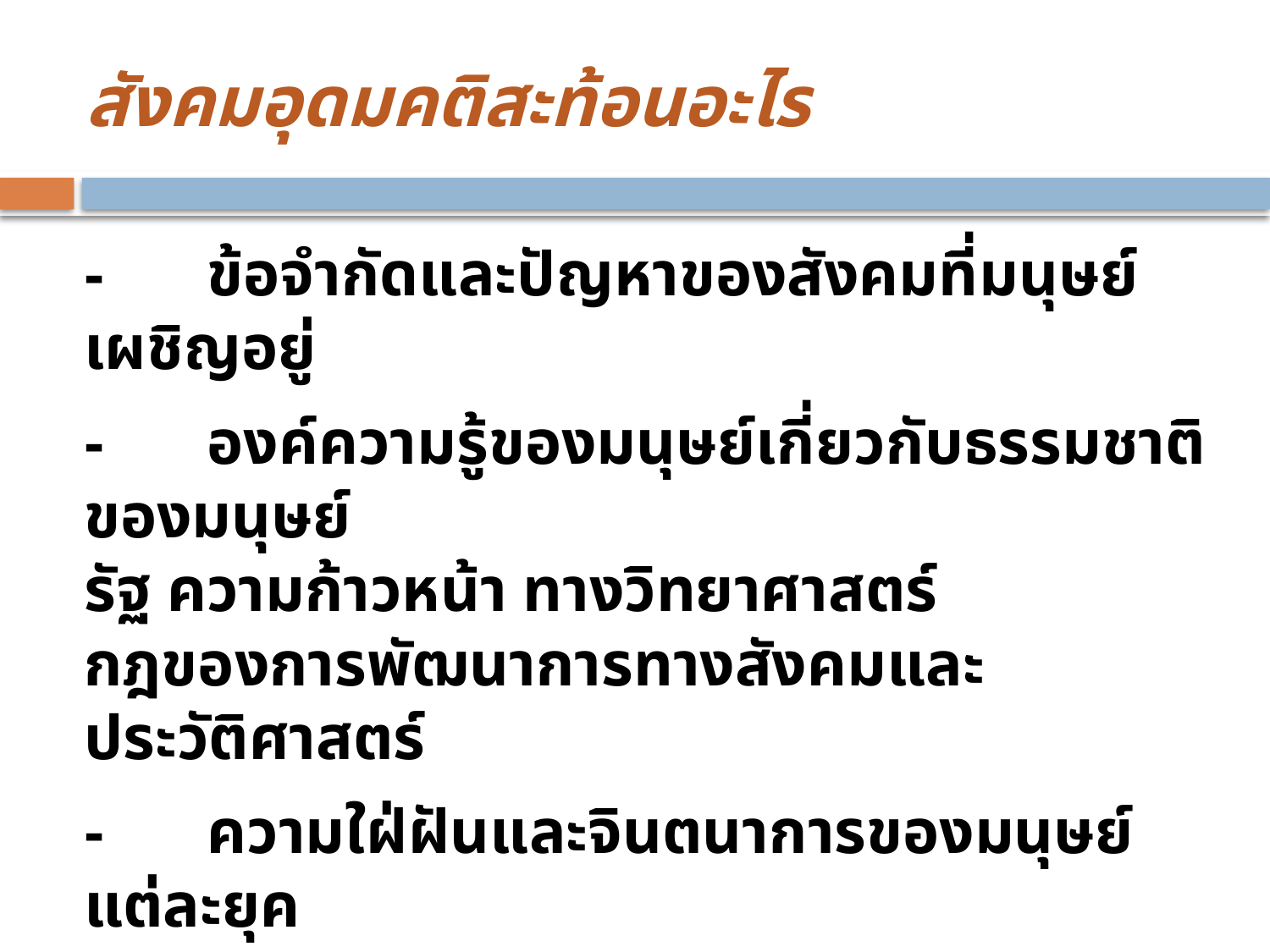

สังคมอุดมคติสะท้อนอะไร

-	ข้อจำกัดและปัญหาของสังคมที่มนุษย์เผชิญอยู่
-	องค์ความรู้ของมนุษย์เกี่ยวกับธรรมชาติของมนุษย์
	รัฐ ความก้าวหน้า ทางวิทยาศาสตร์
	กฎของการพัฒนาการทางสังคมและประวัติศาสตร์
-	ความใฝ่ฝันและจินตนาการของมนุษย์แต่ละยุค